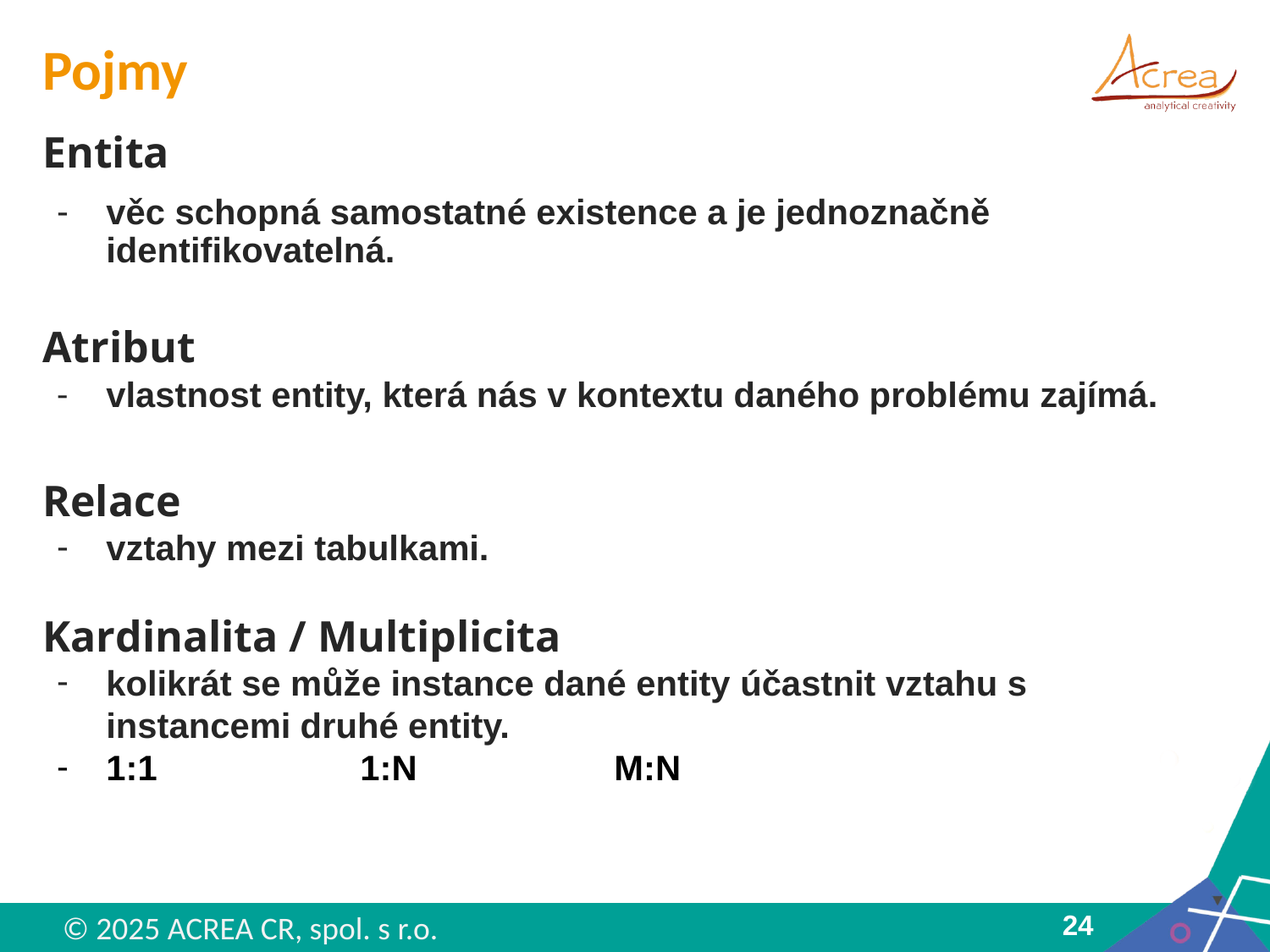

# Pojmy
Entita
věc schopná samostatné existence a je jednoznačně identifikovatelná.
Atribut
vlastnost entity, která nás v kontextu daného problému zajímá.
Relace
vztahy mezi tabulkami.

Kardinalita / Multiplicita
kolikrát se může instance dané entity účastnit vztahu s instancemi druhé entity.
1:1		1:N		M:N

24